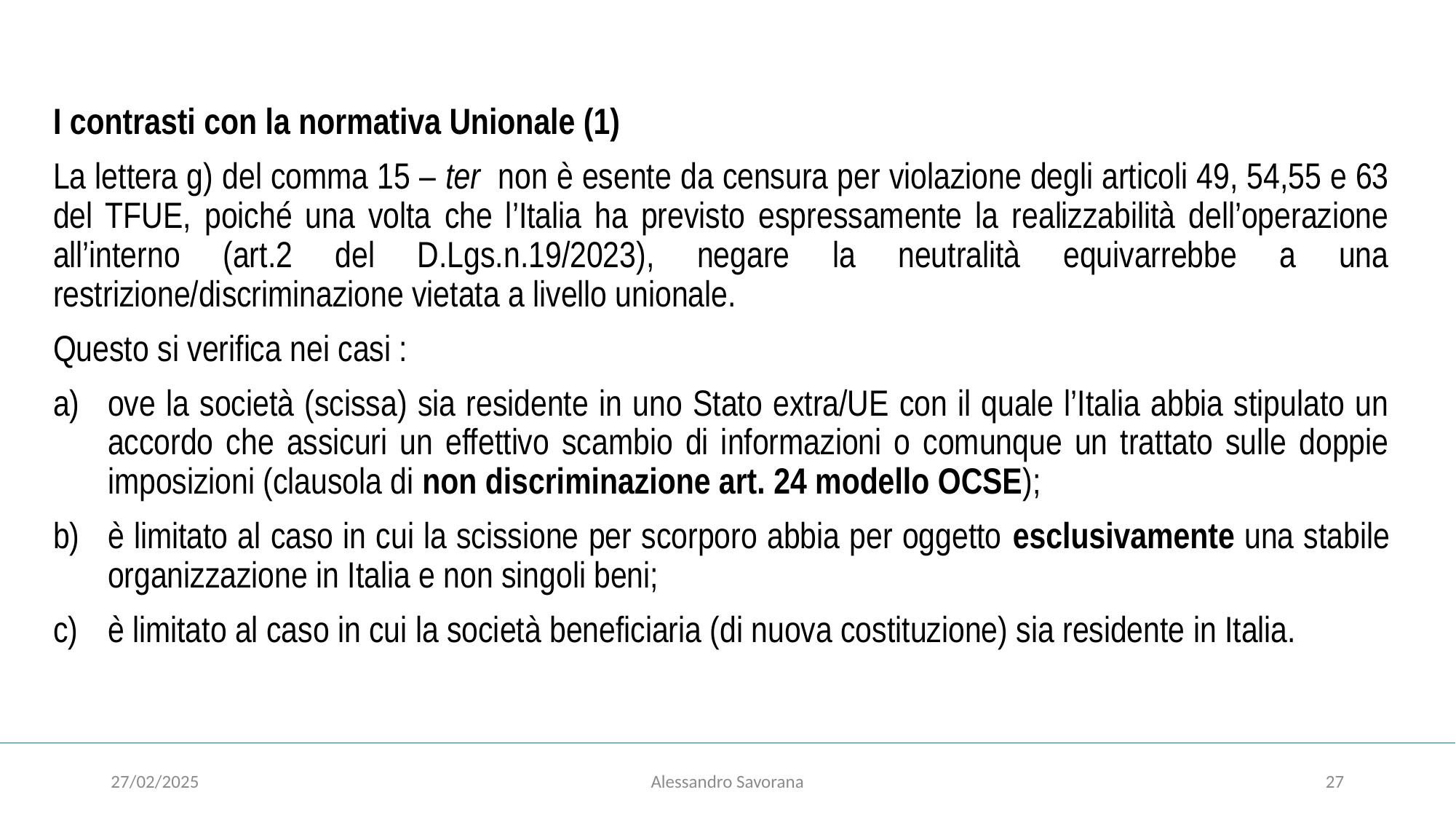

#
I contrasti con la normativa Unionale (1)
La lettera g) del comma 15 – ter  non è esente da censura per violazione degli articoli 49, 54,55 e 63 del TFUE, poiché una volta che l’Italia ha previsto espressamente la realizzabilità dell’operazione all’interno (art.2 del D.Lgs.n.19/2023), negare la neutralità equivarrebbe a una restrizione/discriminazione vietata a livello unionale.
Questo si verifica nei casi :
ove la società (scissa) sia residente in uno Stato extra/UE con il quale l’Italia abbia stipulato un accordo che assicuri un effettivo scambio di informazioni o comunque un trattato sulle doppie imposizioni (clausola di non discriminazione art. 24 modello OCSE);
è limitato al caso in cui la scissione per scorporo abbia per oggetto esclusivamente una stabile organizzazione in Italia e non singoli beni;
è limitato al caso in cui la società beneficiaria (di nuova costituzione) sia residente in Italia.

27/02/2025
Alessandro Savorana
27